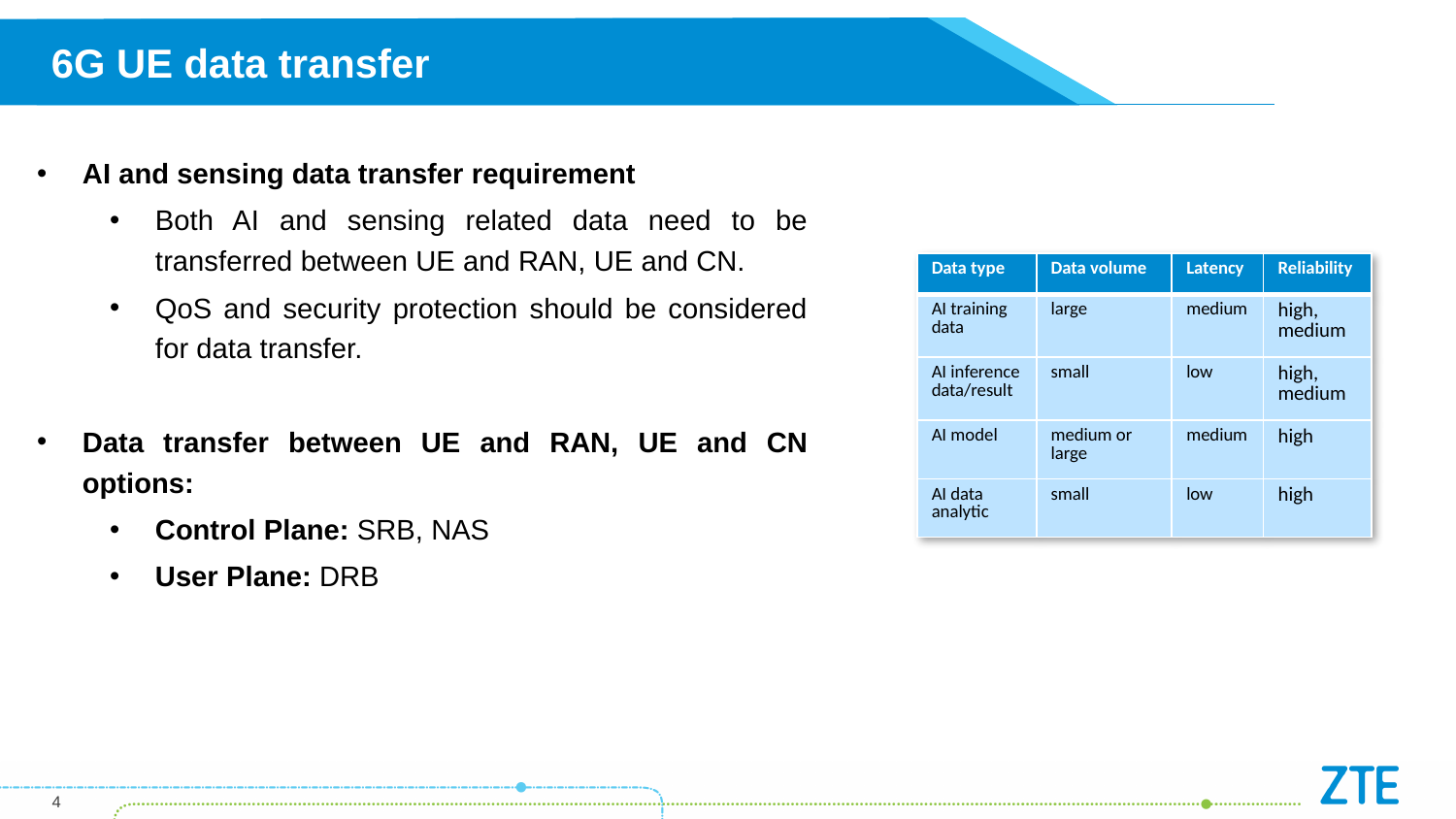

6G UE data transfer
AI and sensing data transfer requirement
Both AI and sensing related data need to be transferred between UE and RAN, UE and CN.
QoS and security protection should be considered for data transfer.

Data transfer between UE and RAN, UE and CN options:
Control Plane: SRB, NAS
User Plane: DRB
| Data type | Data volume | Latency | Reliability |
| --- | --- | --- | --- |
| AI training data | large | medium | high, medium |
| AI inference data/result | small | low | high, medium |
| AI model | medium or large | medium | high |
| AI data analytic | small | low | high |